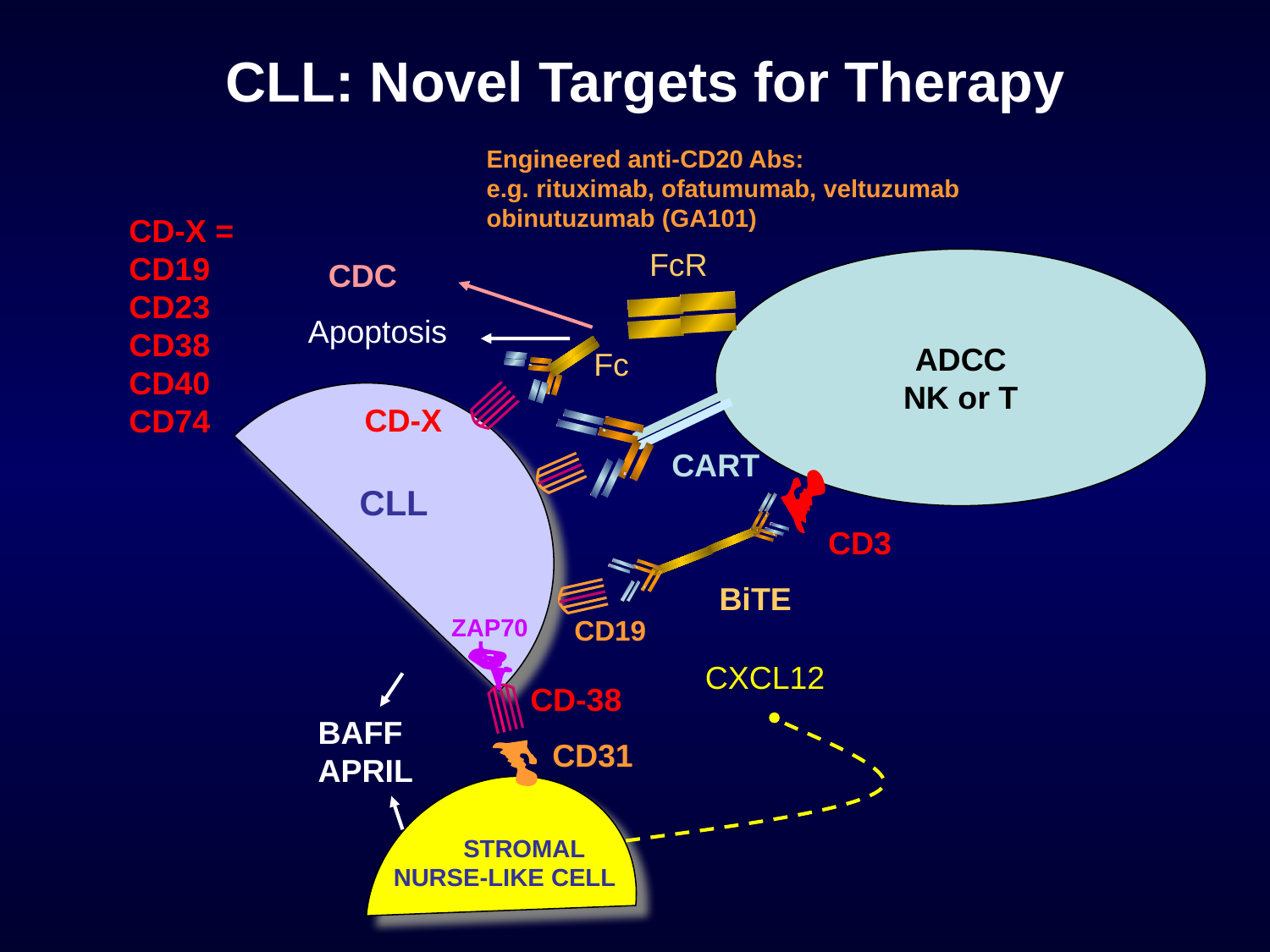

# CLL: Novel Targets for Therapy
Engineered anti-CD20 Abs:
e.g. rituximab, ofatumumab, veltuzumab
obinutuzumab (GA101)
CD-X =
CD19
CD23
CD38
CD40
CD74
FcR
CDC
ADCC
NK or T

Apoptosis

Fc

CD-X

CART

CLL

CD3

BiTE

ZAP70
CD19

CXCL12

CD-38

BAFF
APRIL

CD31

          STROMAL
NURSE-LIKE CELL